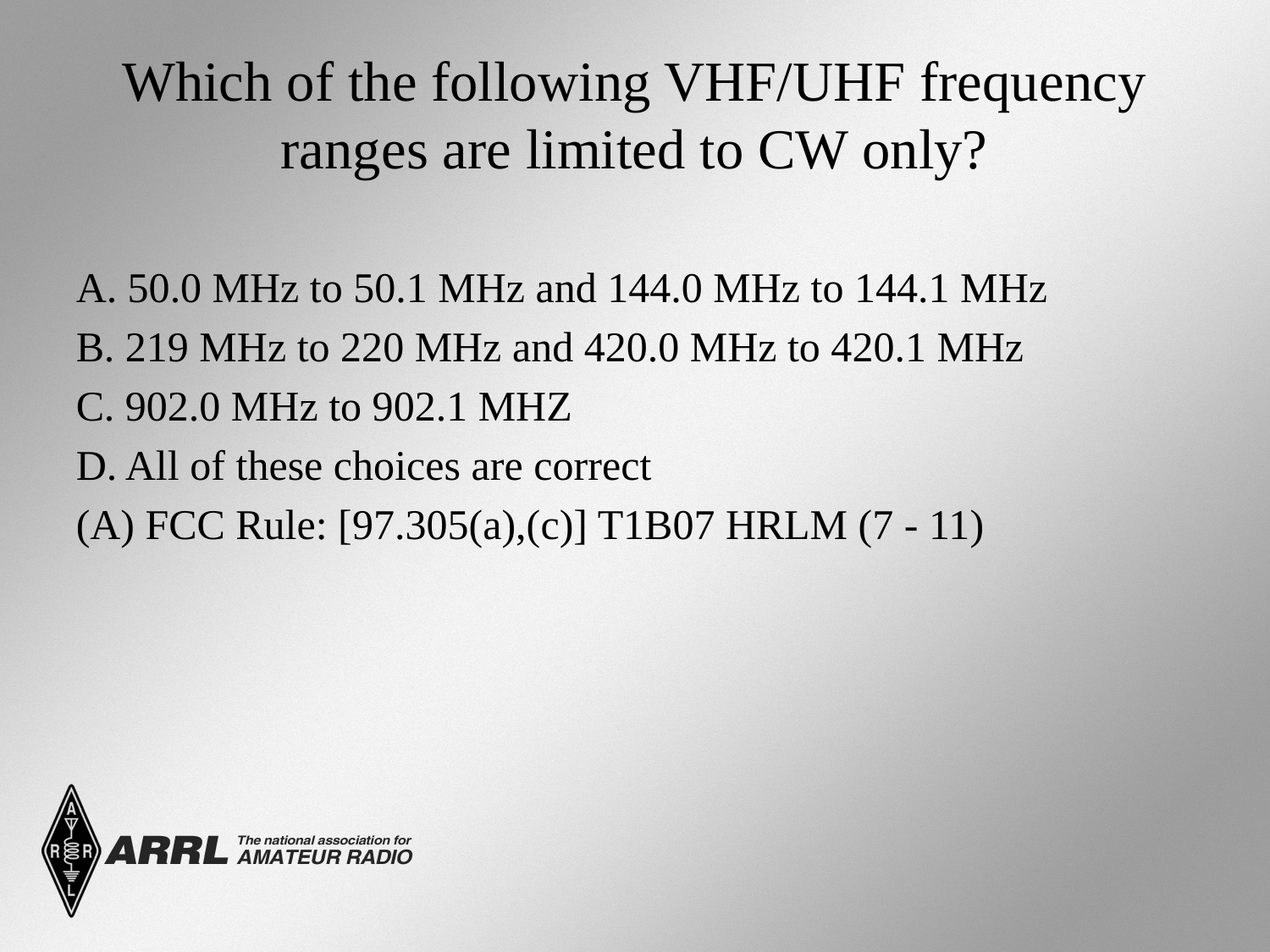

# Which of the following VHF/UHF frequency ranges are limited to CW only?
A. 50.0 MHz to 50.1 MHz and 144.0 MHz to 144.1 MHz
B. 219 MHz to 220 MHz and 420.0 MHz to 420.1 MHz
C. 902.0 MHz to 902.1 MHZ
D. All of these choices are correct
(A) FCC Rule: [97.305(a),(c)] T1B07 HRLM (7 - 11)